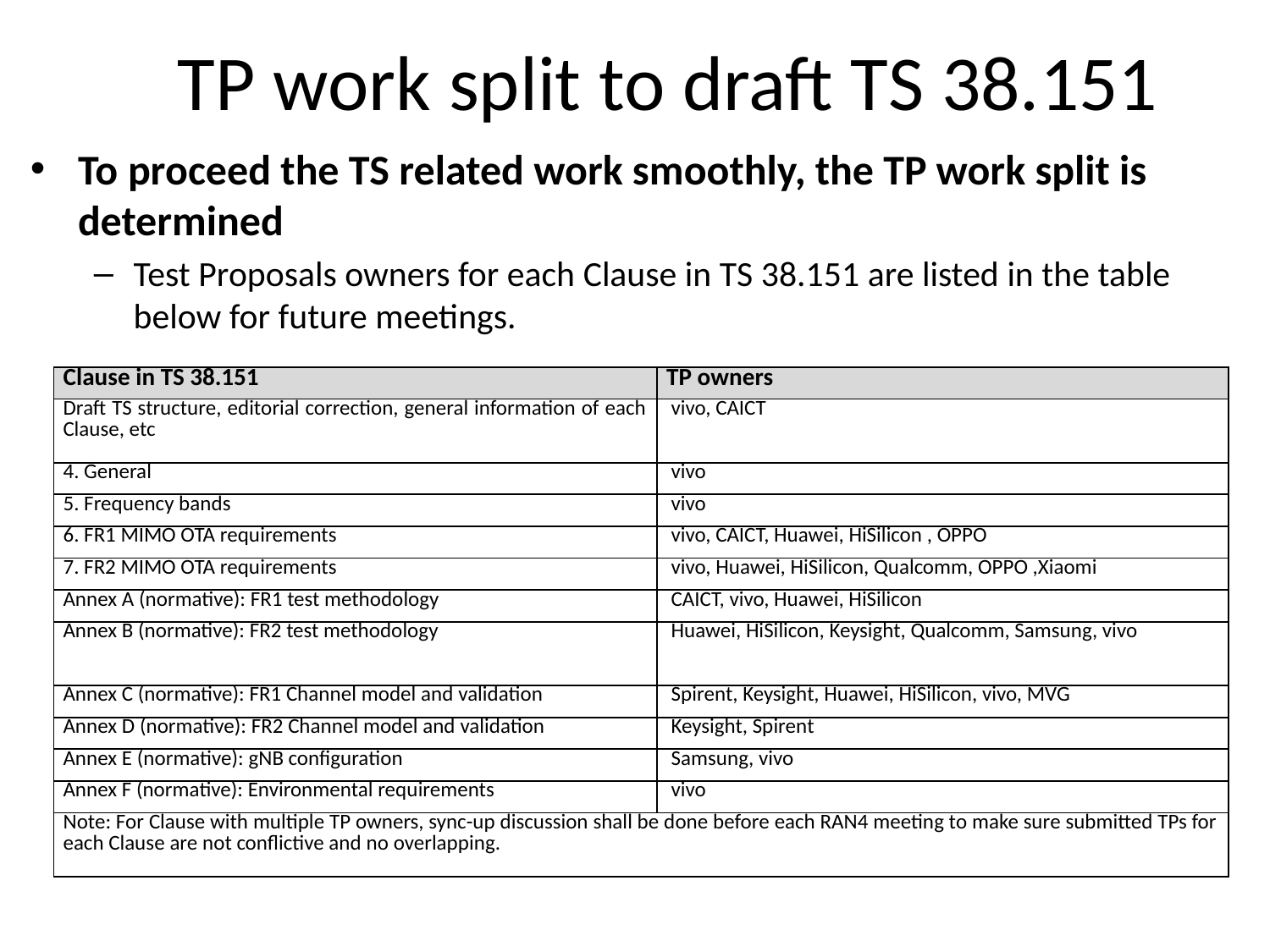

# TP work split to draft TS 38.151
To proceed the TS related work smoothly, the TP work split is determined
Test Proposals owners for each Clause in TS 38.151 are listed in the table below for future meetings.

| Clause in TS 38.151 | TP owners |
| --- | --- |
| Draft TS structure, editorial correction, general information of each Clause, etc | vivo, CAICT |
| 4. General | vivo |
| 5. Frequency bands | vivo |
| 6. FR1 MIMO OTA requirements | vivo, CAICT, Huawei, HiSilicon , OPPO |
| 7. FR2 MIMO OTA requirements | vivo, Huawei, HiSilicon, Qualcomm, OPPO ,Xiaomi |
| Annex A (normative): FR1 test methodology | CAICT, vivo, Huawei, HiSilicon |
| Annex B (normative): FR2 test methodology | Huawei, HiSilicon, Keysight, Qualcomm, Samsung, vivo |
| Annex C (normative): FR1 Channel model and validation | Spirent, Keysight, Huawei, HiSilicon, vivo, MVG |
| Annex D (normative): FR2 Channel model and validation | Keysight, Spirent |
| Annex E (normative): gNB configuration | Samsung, vivo |
| Annex F (normative): Environmental requirements | vivo |
| Note: For Clause with multiple TP owners, sync-up discussion shall be done before each RAN4 meeting to make sure submitted TPs for each Clause are not conflictive and no overlapping. |  |